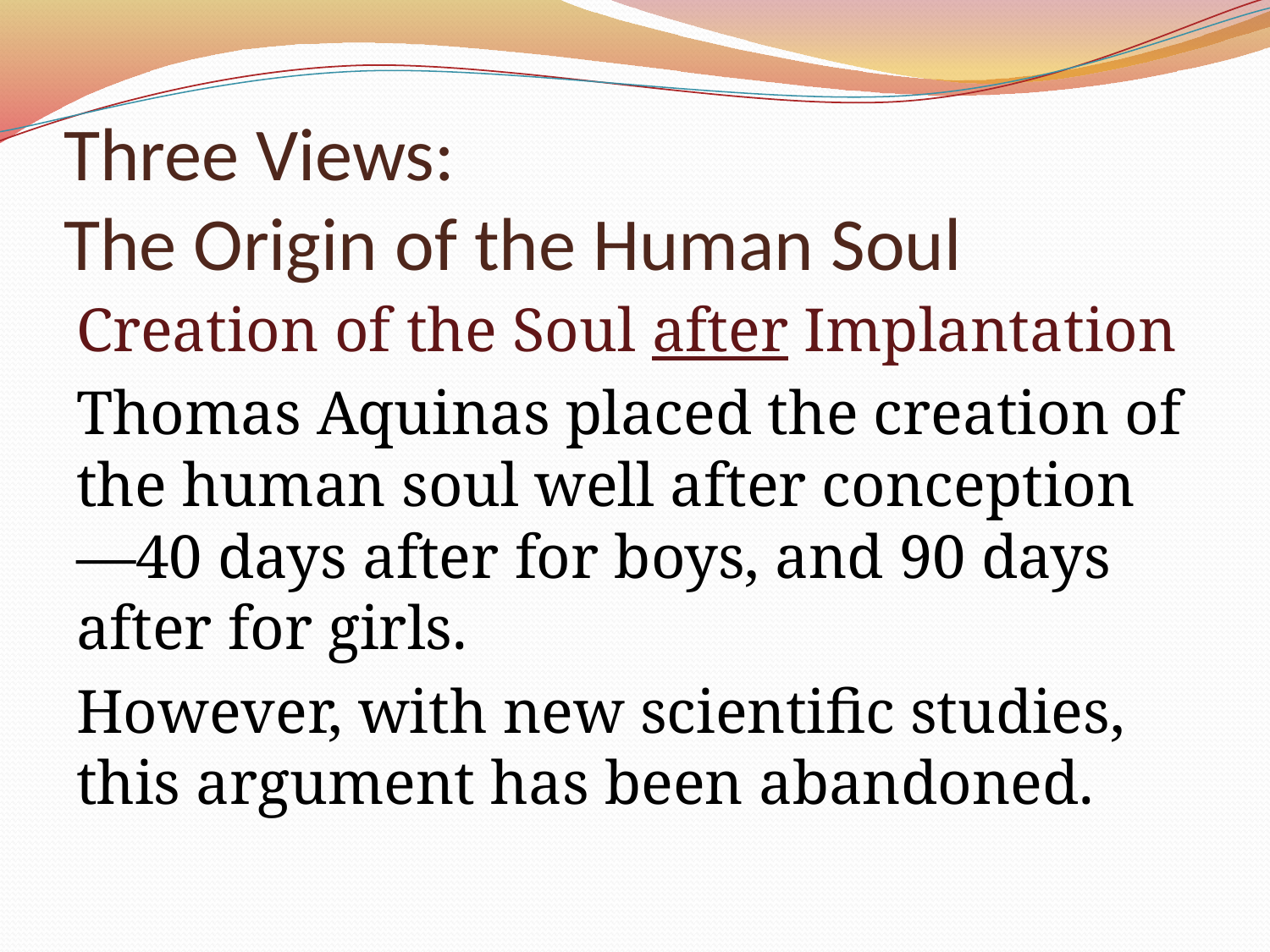

# Three Views: The Origin of the Human Soul
Creation of the Soul after Implantation
Thomas Aquinas placed the creation of the human soul well after conception—40 days after for boys, and 90 days after for girls.
However, with new scientific studies, this argument has been abandoned.